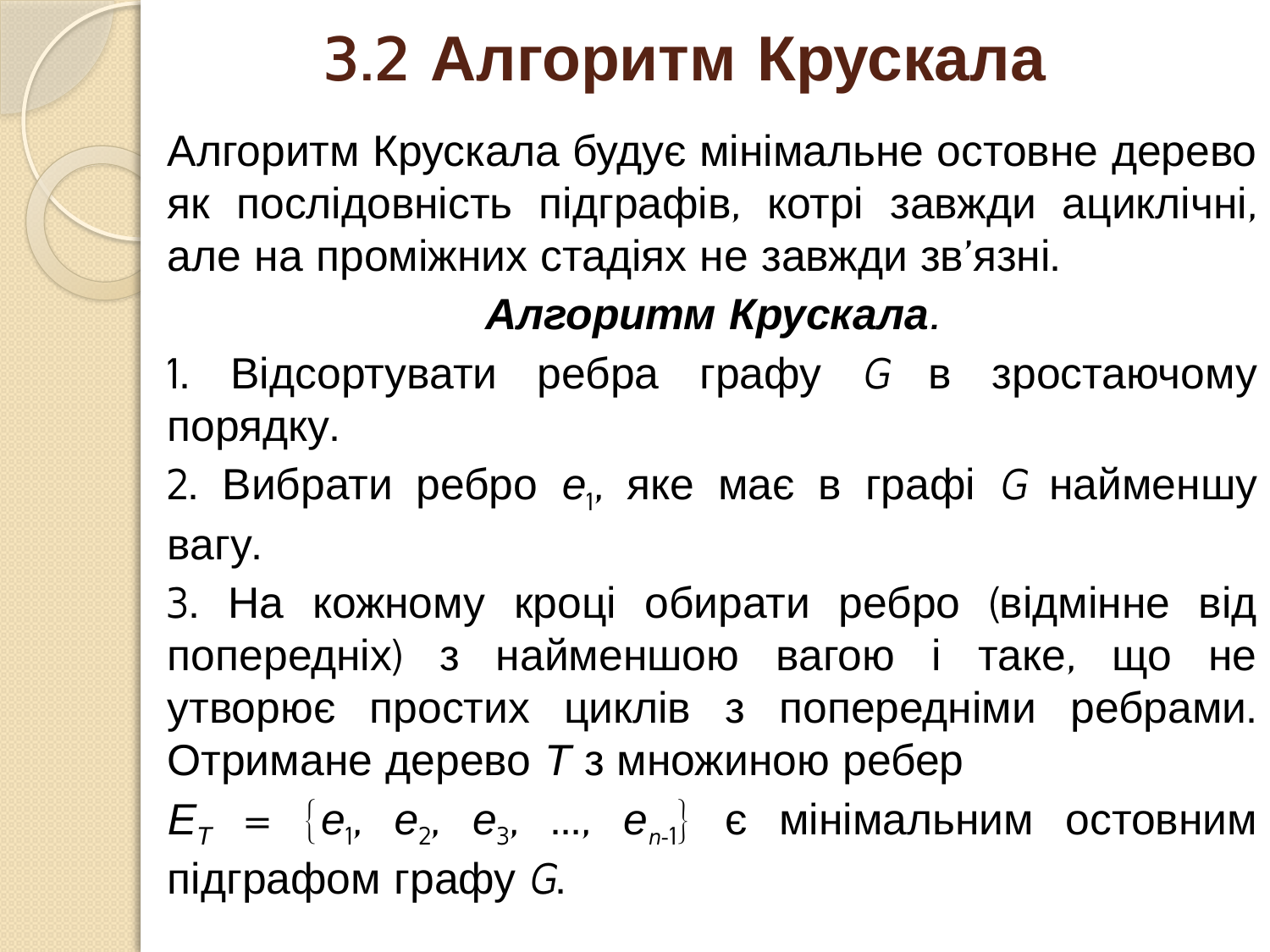

# 3.2 Алгоритм Крускала
	Алгоритм Крускала будує мінімальне остовне дерево як послідовність підграфів, котрі завжди ациклічні, але на проміжних стадіях не завжди зв’язні.
Алгоритм Крускала.
1. Відсортувати ребра графу G в зростаючому порядку.
2. Вибрати ребро е1, яке має в графі G найменшу вагу.
3. На кожному кроці обирати ребро (відмінне від попередніх) з найменшою вагою і таке, що не утворює простих циклів з попередніми ребрами. Отримане дерево Т з множиною ребер
ЕТ = {е1, е2, е3, …, еn-1} є мінімальним остовним підграфом графу G.